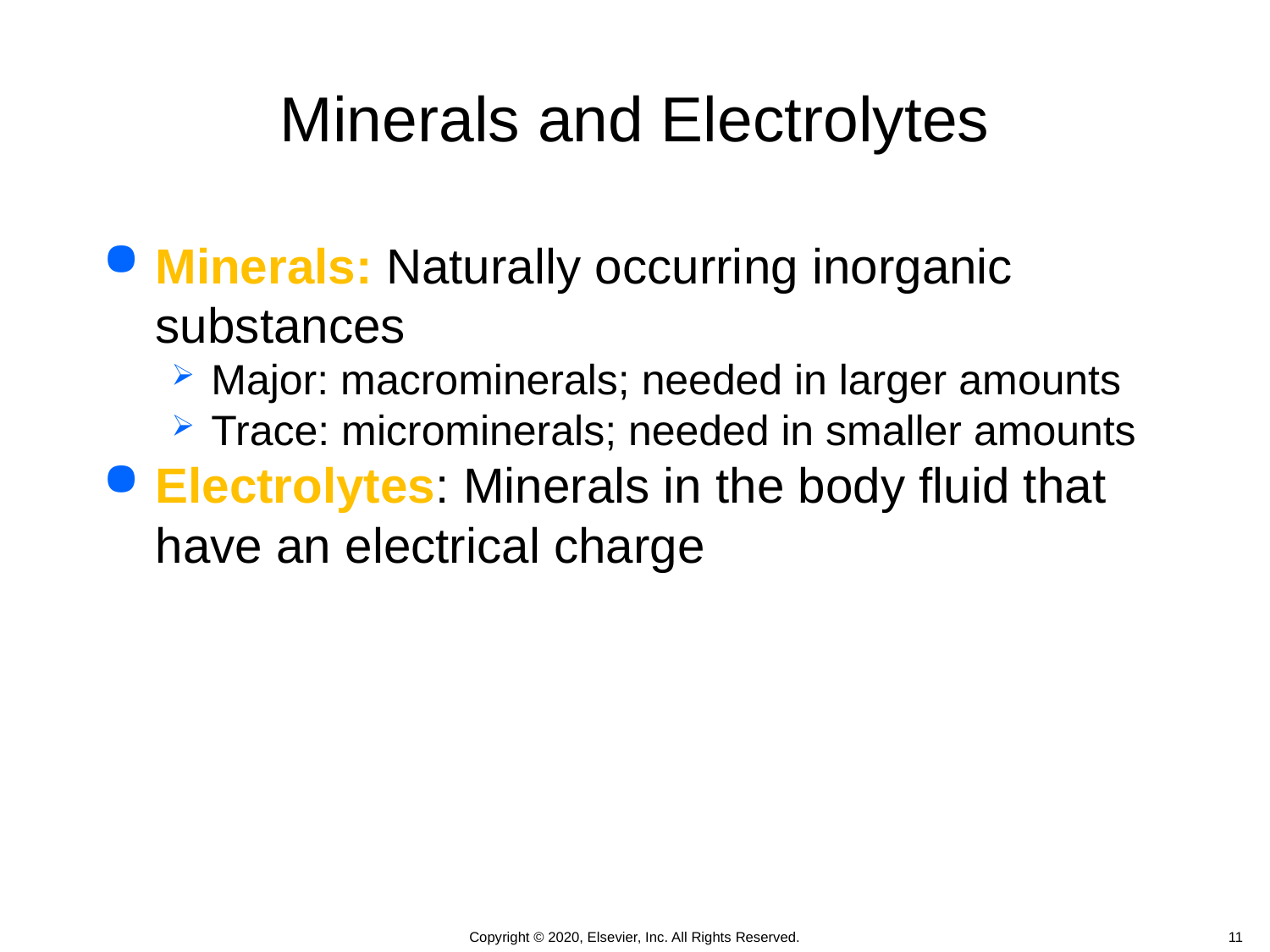

# Minerals and Electrolytes
Minerals: Naturally occurring inorganic substances
Major: macrominerals; needed in larger amounts
Trace: microminerals; needed in smaller amounts
Electrolytes: Minerals in the body fluid that have an electrical charge
 11